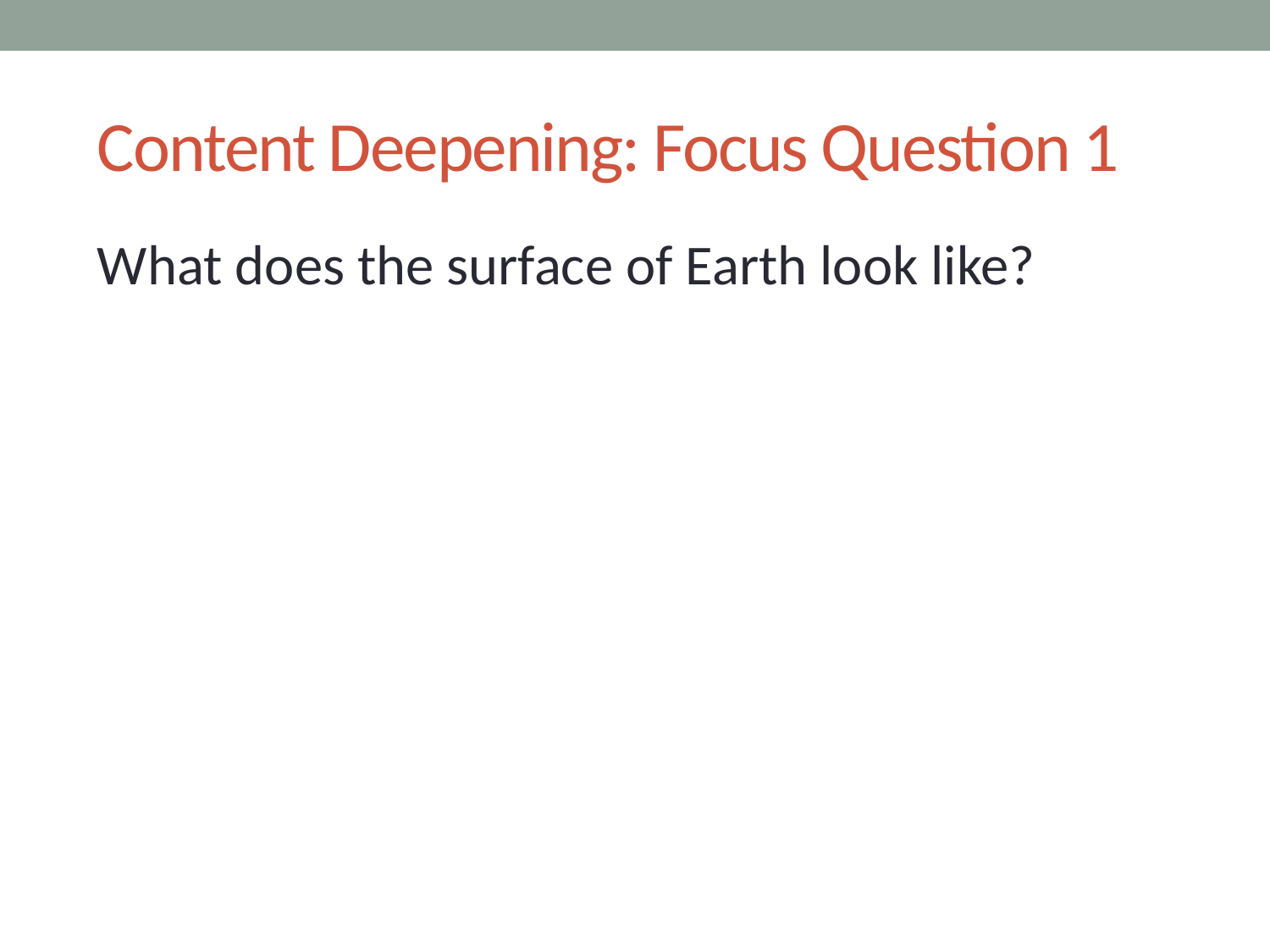

# Content Deepening: Focus Question 1
What does the surface of Earth look like?